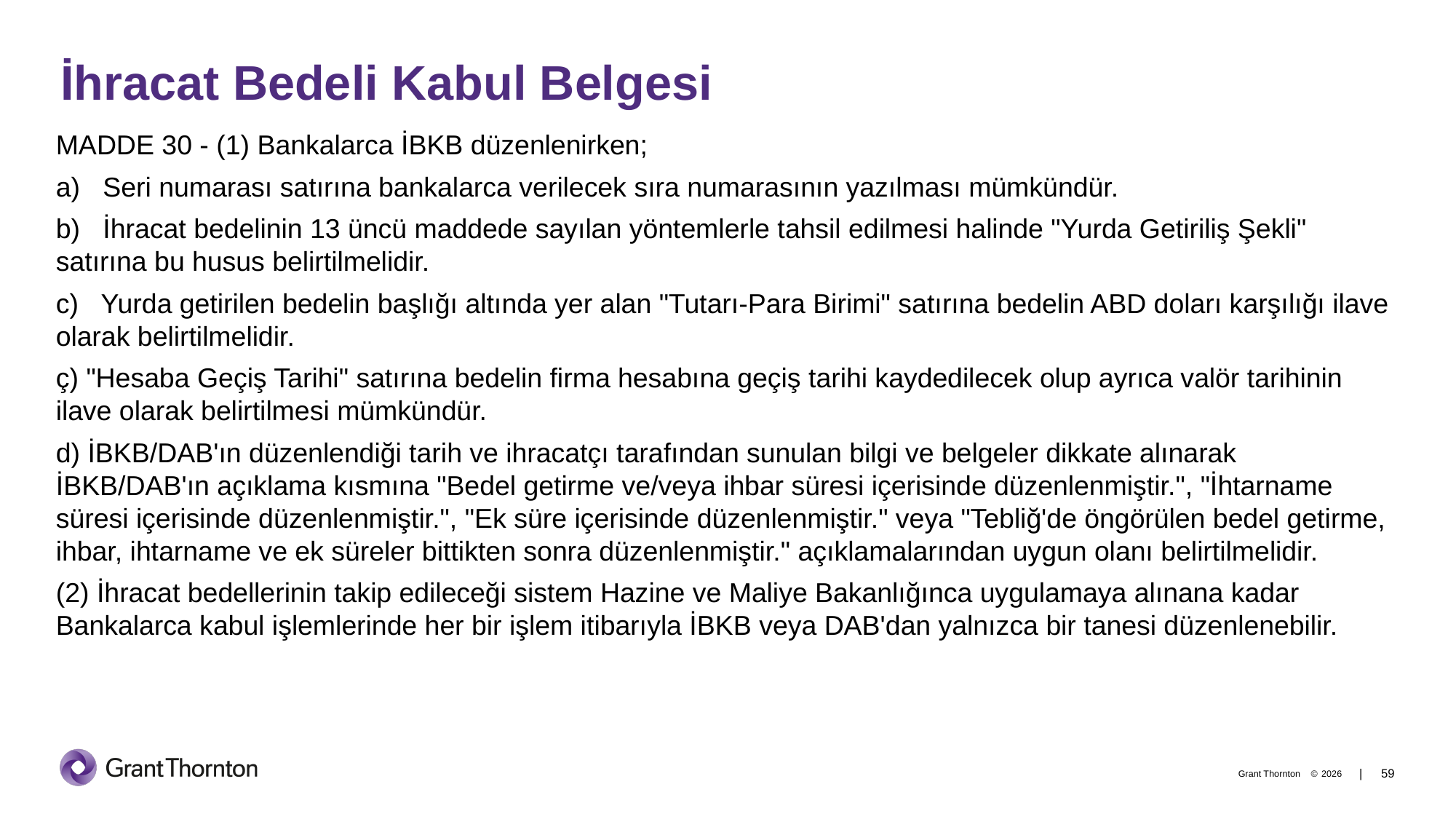

# İhracat Bedeli Kabul Belgesi
MADDE 30 - (1) Bankalarca İBKB düzenlenirken;
a)   Seri numarası satırına bankalarca verilecek sıra numarasının yazılması mümkündür.
b)   İhracat bedelinin 13 üncü maddede sayılan yöntemlerle tahsil edilmesi halinde "Yurda Getiriliş Şekli" satırına bu husus belirtilmelidir.
c)   Yurda getirilen bedelin başlığı altında yer alan "Tutarı-Para Birimi" satırına bedelin ABD doları karşılığı ilave olarak belirtilmelidir.
ç) "Hesaba Geçiş Tarihi" satırına bedelin firma hesabına geçiş tarihi kaydedilecek olup ayrıca valör tarihinin ilave olarak belirtilmesi mümkündür.
d) İBKB/DAB'ın düzenlendiği tarih ve ihracatçı tarafından sunulan bilgi ve belgeler dikkate alınarak İBKB/DAB'ın açıklama kısmına "Bedel getirme ve/veya ihbar süresi içerisinde düzenlenmiştir.", "İhtarname süresi içerisinde düzenlenmiştir.", "Ek süre içerisinde düzenlenmiştir." veya "Tebliğ'de öngörülen bedel getirme, ihbar, ihtarname ve ek süreler bittikten sonra düzenlenmiştir." açıklamalarından uygun olanı belirtilmelidir.
(2) İhracat bedellerinin takip edileceği sistem Hazine ve Maliye Bakanlığınca uygulamaya alınana kadar Bankalarca kabul işlemlerinde her bir işlem itibarıyla İBKB veya DAB'dan yalnızca bir tanesi düzenlenebilir.
59